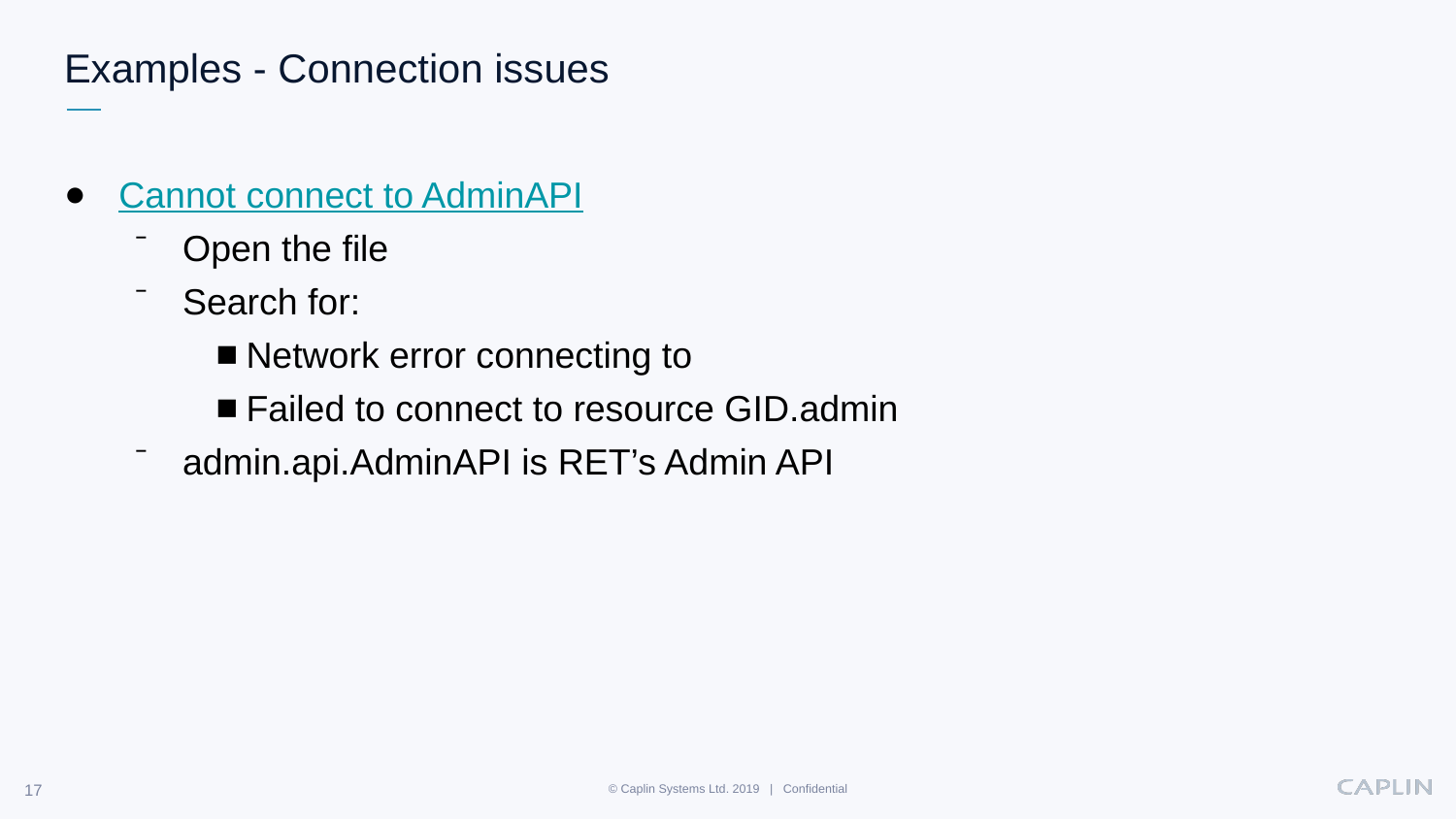

# Examples - Connection issues
Cannot connect to AdminAPI
Open the file
Search for:
Network error connecting to
Failed to connect to resource GID.admin
admin.api.AdminAPI is RET’s Admin API